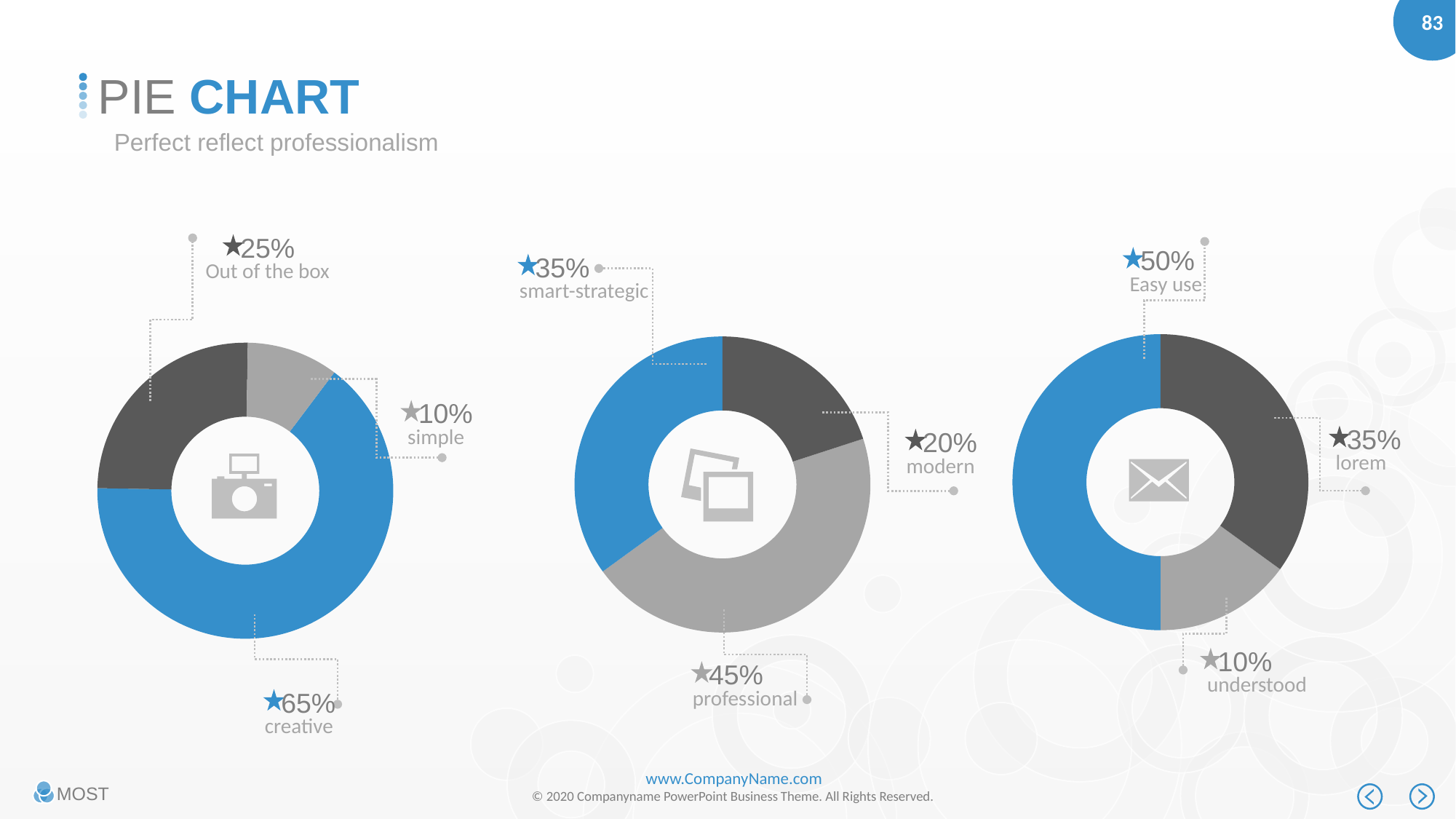

PIE CHART
Perfect reflect professionalism
25%

50%
35%

Out of the box

Easy use
smart-strategic

### Chart

| Category | Sales |
|---|---|
| 1st Qtr | 15.0 |
| 2nd Qtr | 50.0 |
| 3rd Qtr | 35.0 |

### Chart

| Category | Sales |
|---|---|
| 1st Qtr | 45.0 |
| 2nd Qtr | 35.0 |
| 3rd Qtr | 20.0 |

### Chart

| Category | Sales |
|---|---|
| 1st Qtr | 65.0 |
| 2nd Qtr | 25.0 |
| 3rd Qtr | 10.0 |
10%

35%
simple
20%

lorem
modern

10%

45%

understood
professional
65%

creative